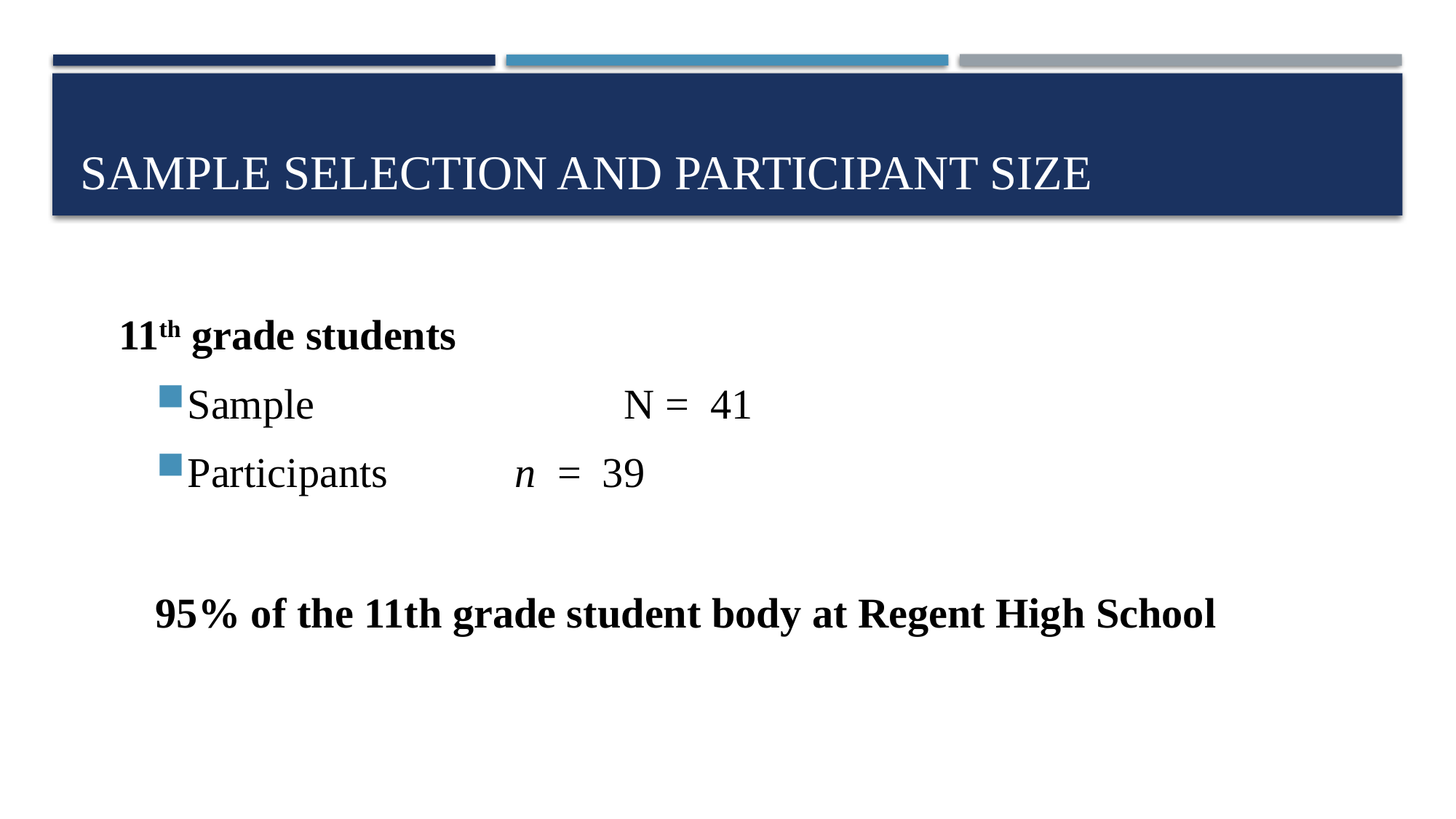

# Sample Selection and Participant size
11th grade students
Sample 			N =  41
Participants 		n  =  39

95% of the 11th grade student body at Regent High School